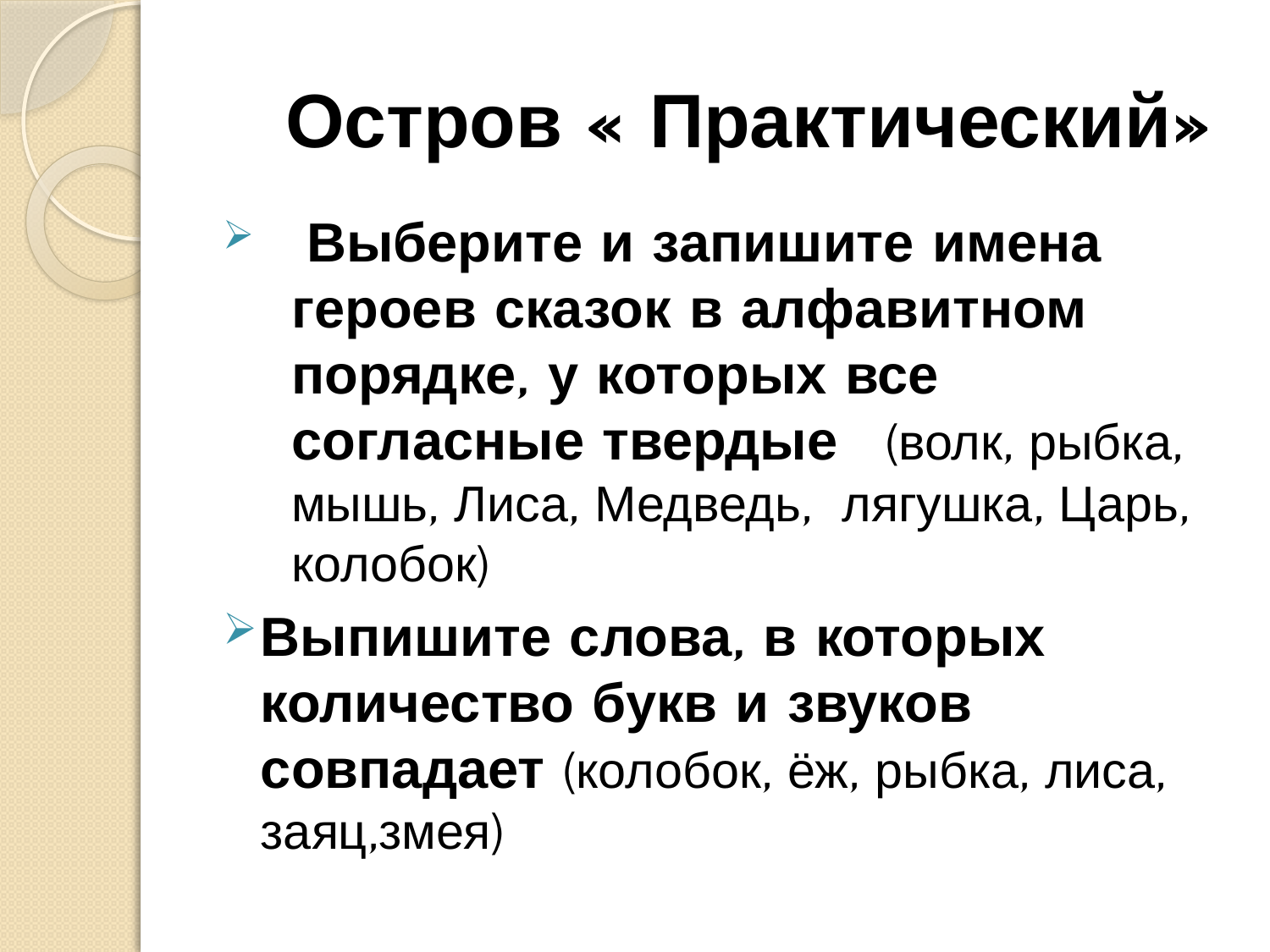

# Остров « Практический»
 Выберите и запишите имена героев сказок в алфавитном порядке, у которых все согласные твердые   (волк, рыбка, мышь, Лиса, Медведь,  лягушка, Царь, колобок)
Выпишите слова, в которых количество букв и звуков совпадает (колобок, ёж, рыбка, лиса, заяц,змея)